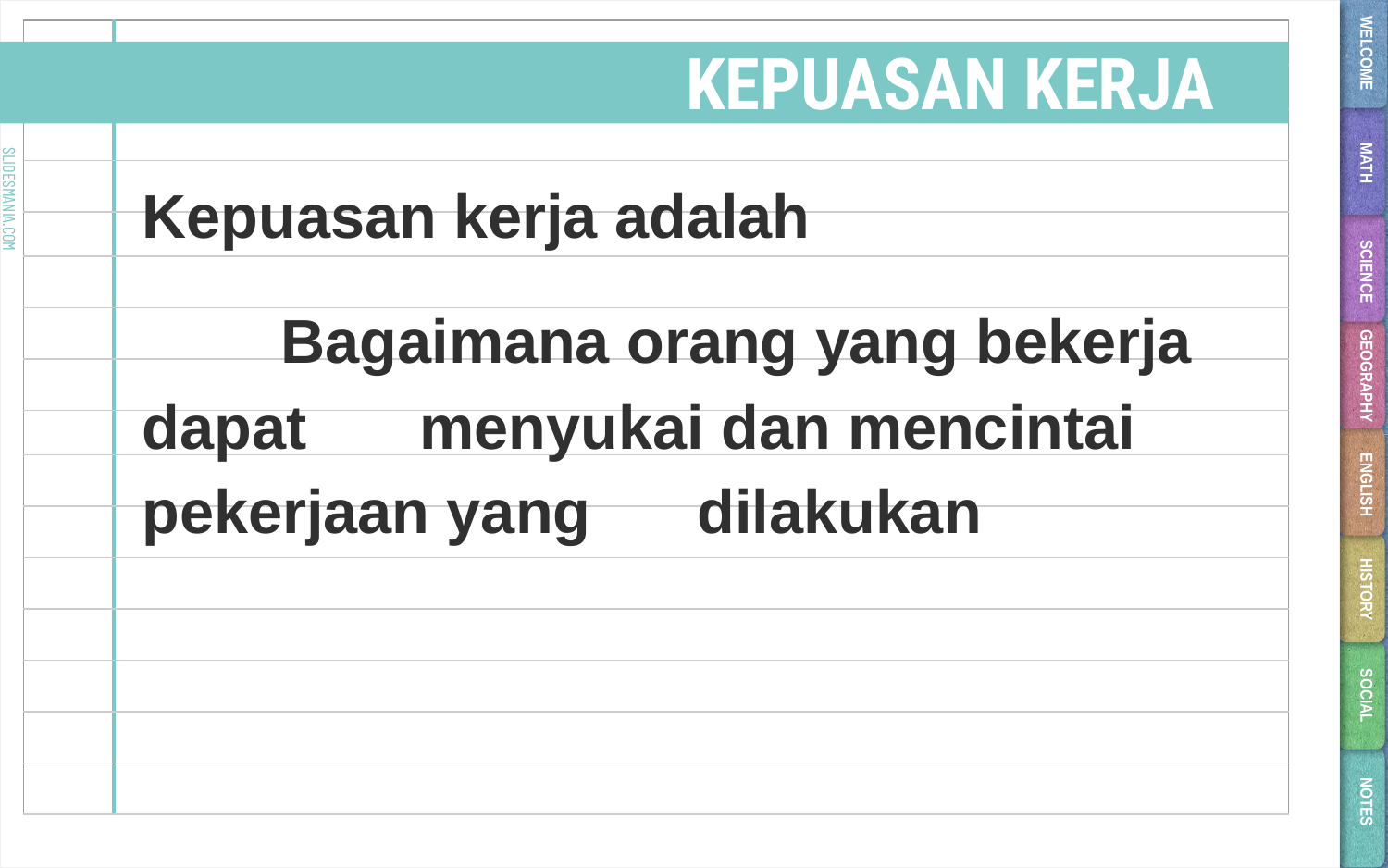

WELCOME
# KEPUASAN KERJA
MATH
Kepuasan kerja adalah
	Bagaimana orang yang bekerja dapat 	menyukai dan mencintai pekerjaan yang 	dilakukan
SCIENCE
GEOGRAPHY
ENGLISH
HISTORY
SOCIAL
NOTES